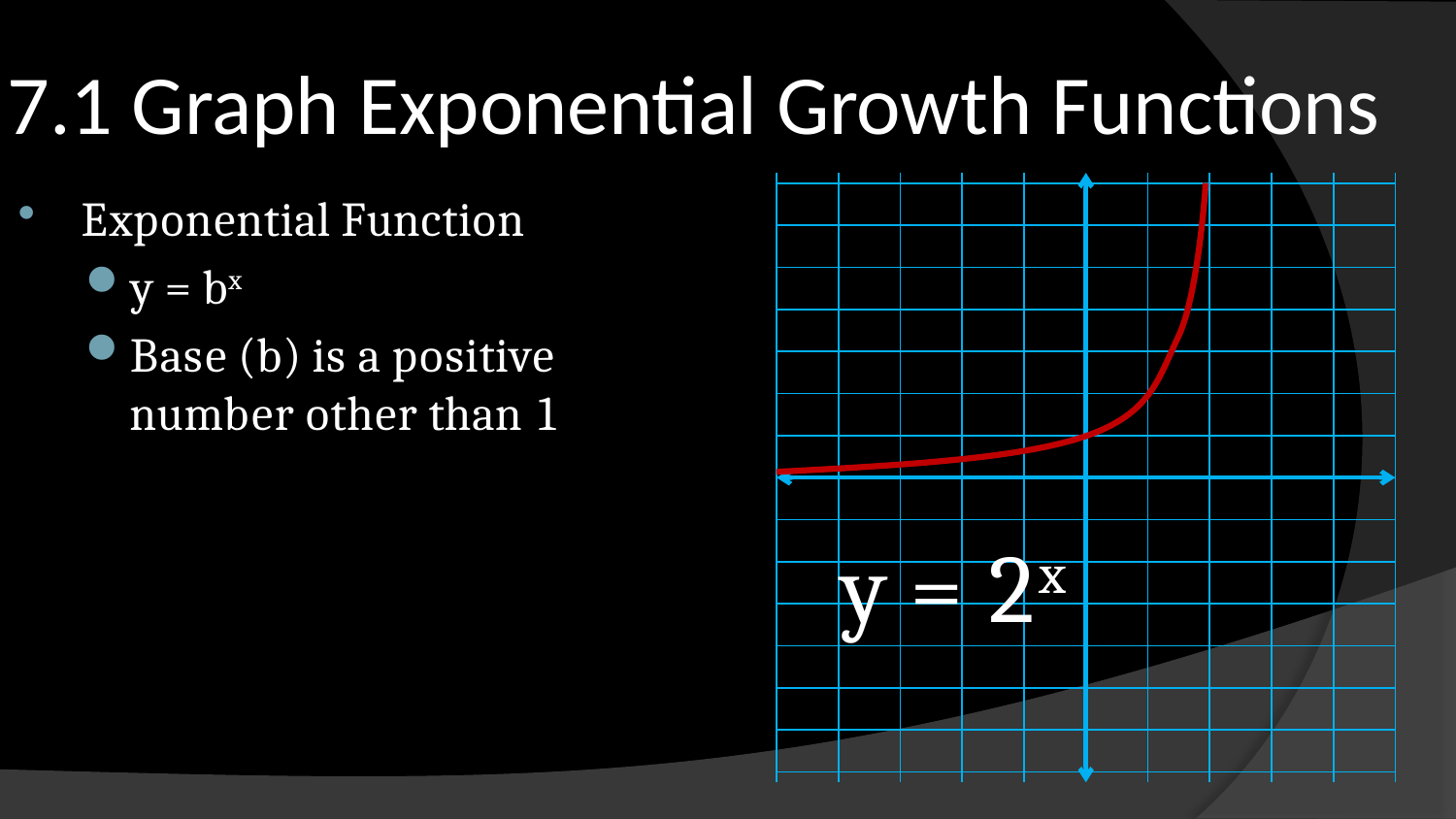

# 7.1 Graph Exponential Growth Functions
Exponential Function
y = bx
Base (b) is a positive number other than 1

y = 2x